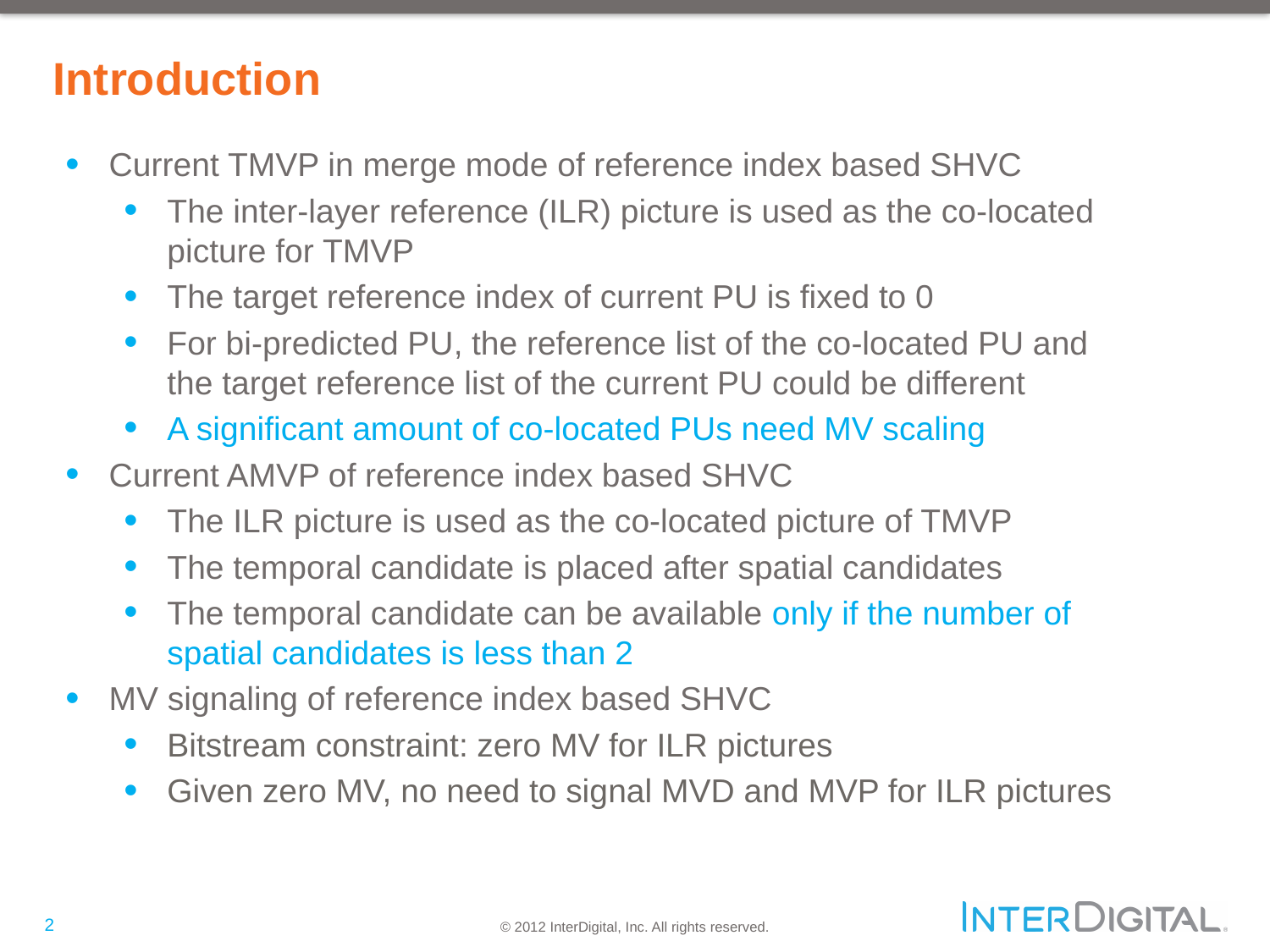

# Introduction
Current TMVP in merge mode of reference index based SHVC
The inter-layer reference (ILR) picture is used as the co-located picture for TMVP
The target reference index of current PU is fixed to 0
For bi-predicted PU, the reference list of the co-located PU and the target reference list of the current PU could be different
A significant amount of co-located PUs need MV scaling
Current AMVP of reference index based SHVC
The ILR picture is used as the co-located picture of TMVP
The temporal candidate is placed after spatial candidates
The temporal candidate can be available only if the number of spatial candidates is less than 2
MV signaling of reference index based SHVC
Bitstream constraint: zero MV for ILR pictures
Given zero MV, no need to signal MVD and MVP for ILR pictures